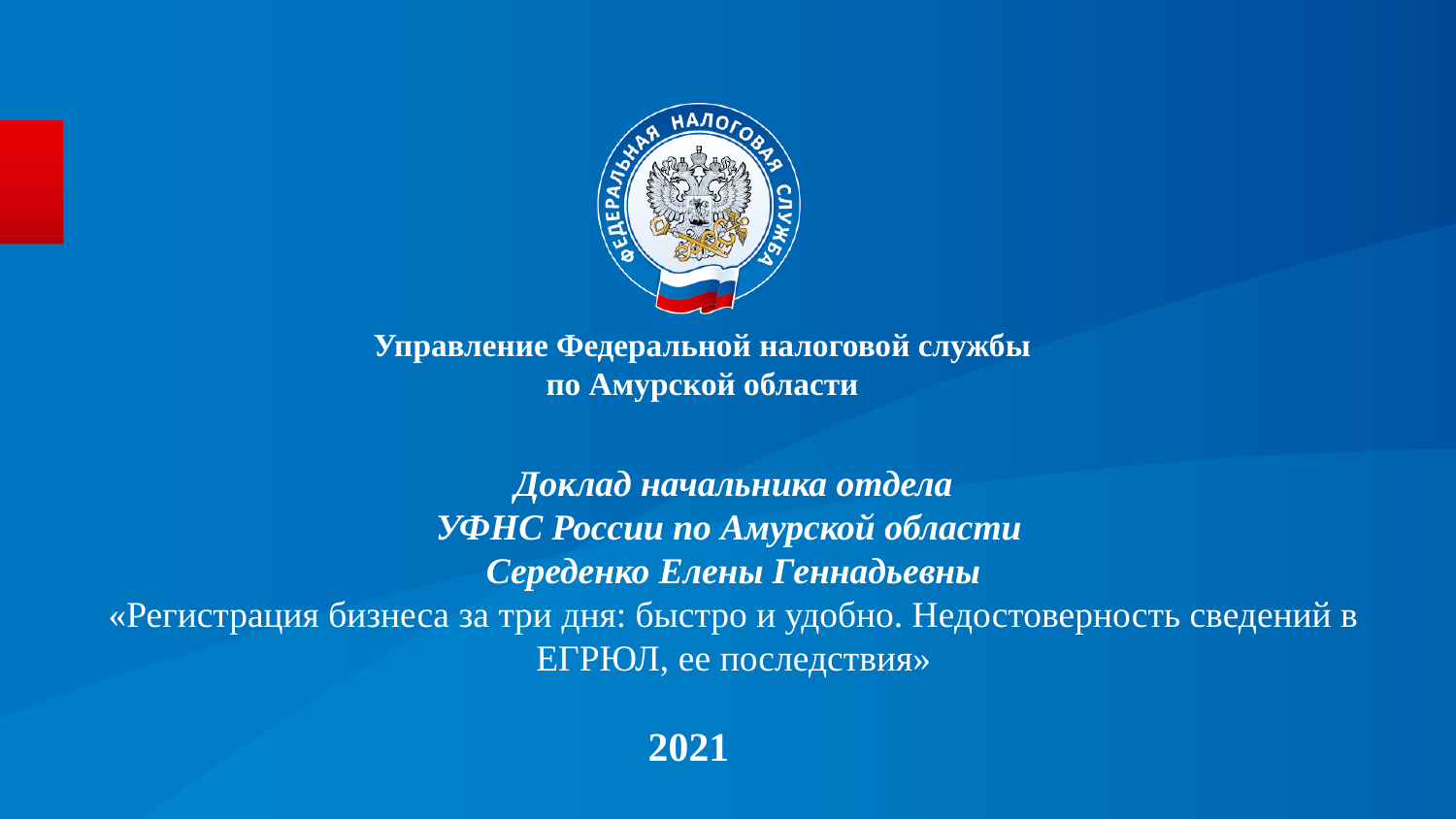

Управление Федеральной налоговой службы
по Амурской области
# Доклад начальника отдела УФНС России по Амурской области Середенко Елены Геннадьевны «Регистрация бизнеса за три дня: быстро и удобно. Недостоверность сведений в ЕГРЮЛ, ее последствия»
2021